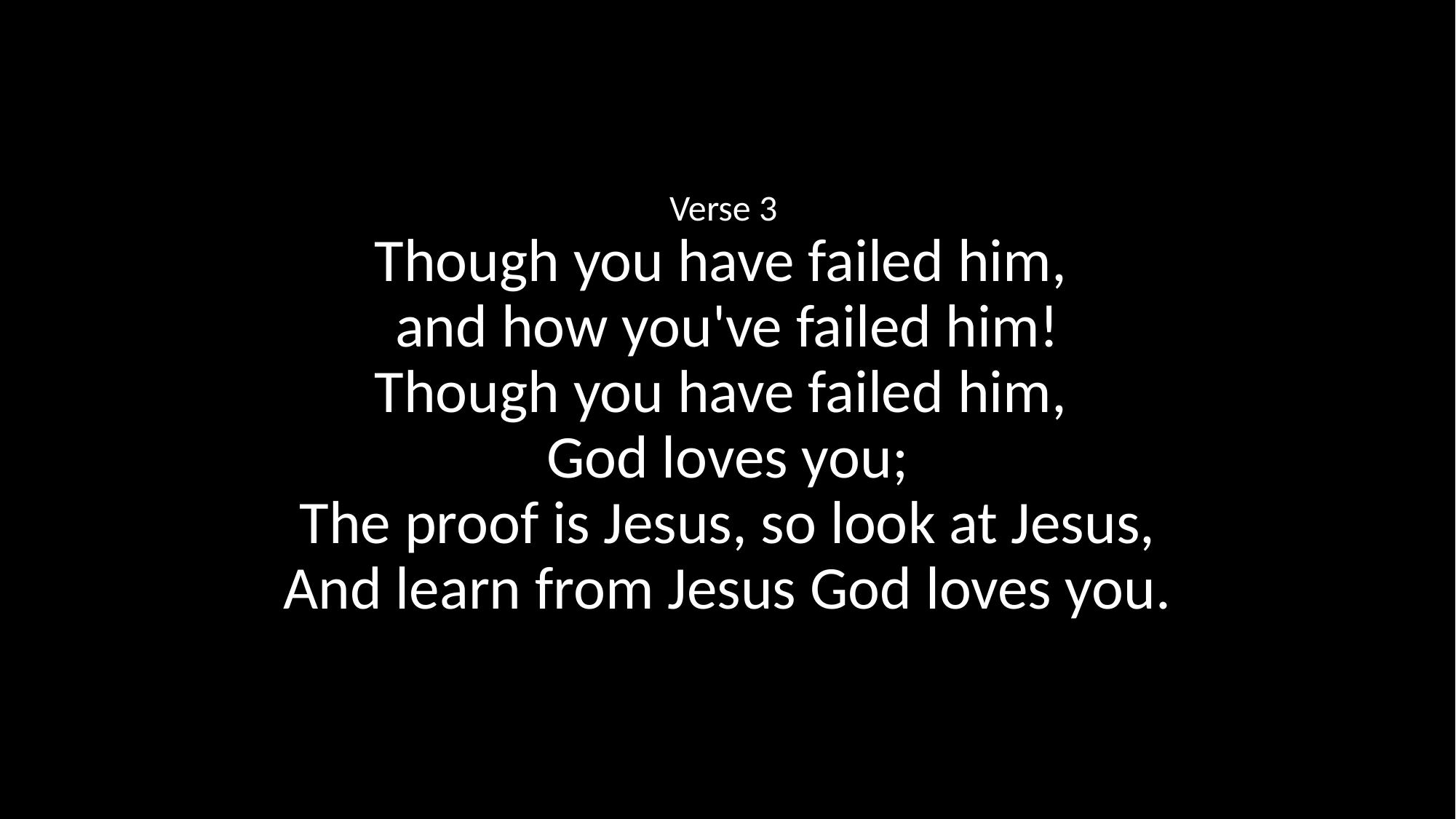

Verse 3
Though you have failed him,
and how you've failed him!
Though you have failed him,
God loves you;
The proof is Jesus, so look at Jesus,
And learn from Jesus God loves you.